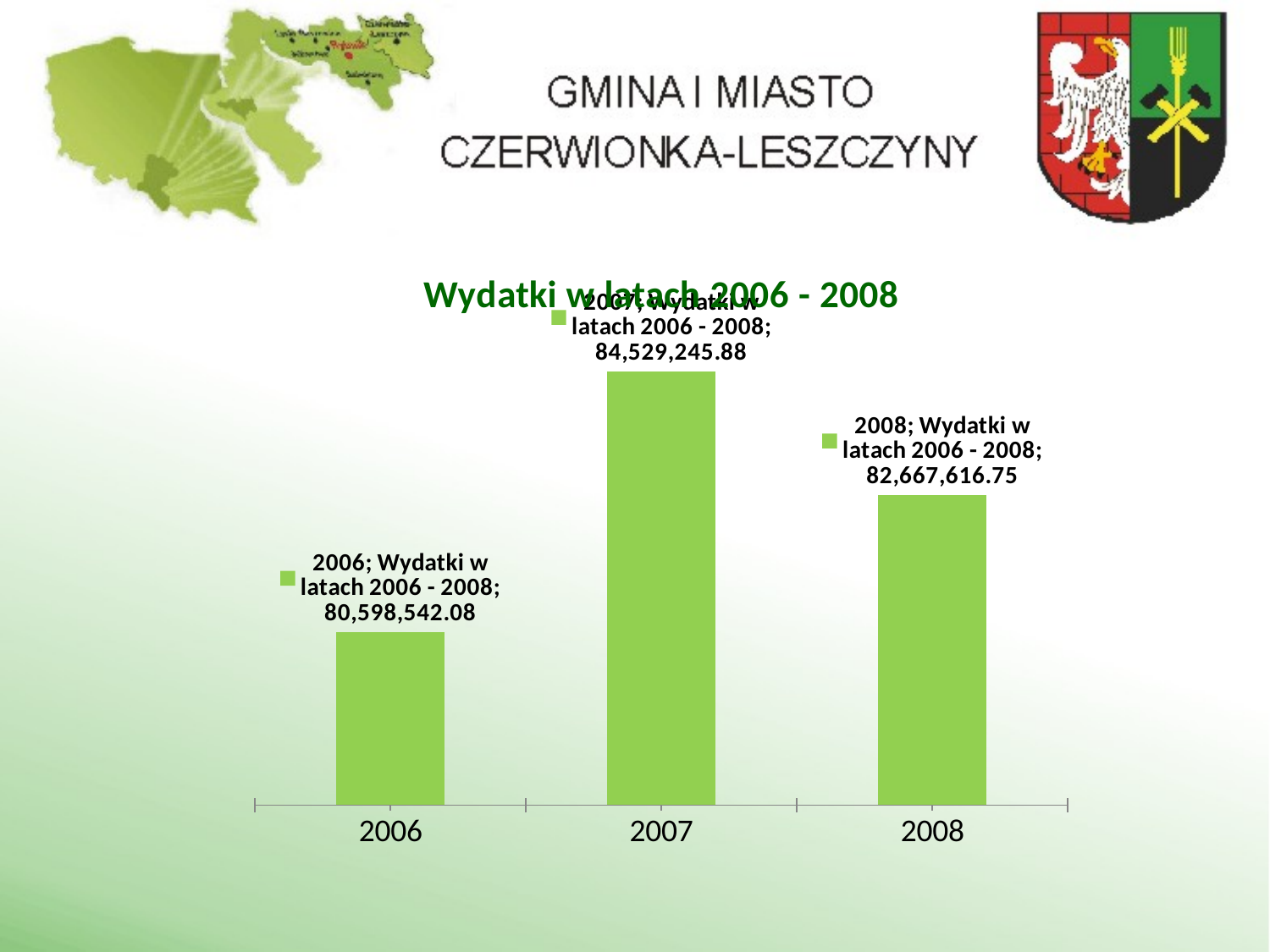

### Chart: Wydatki w latach 2006 - 2008

| Category | Wydatki w latach 2006 - 2008 |
|---|---|
| 2006 | 80598542.08 |
| 2007 | 84529245.87999998 |
| 2008 | 82667616.75 |